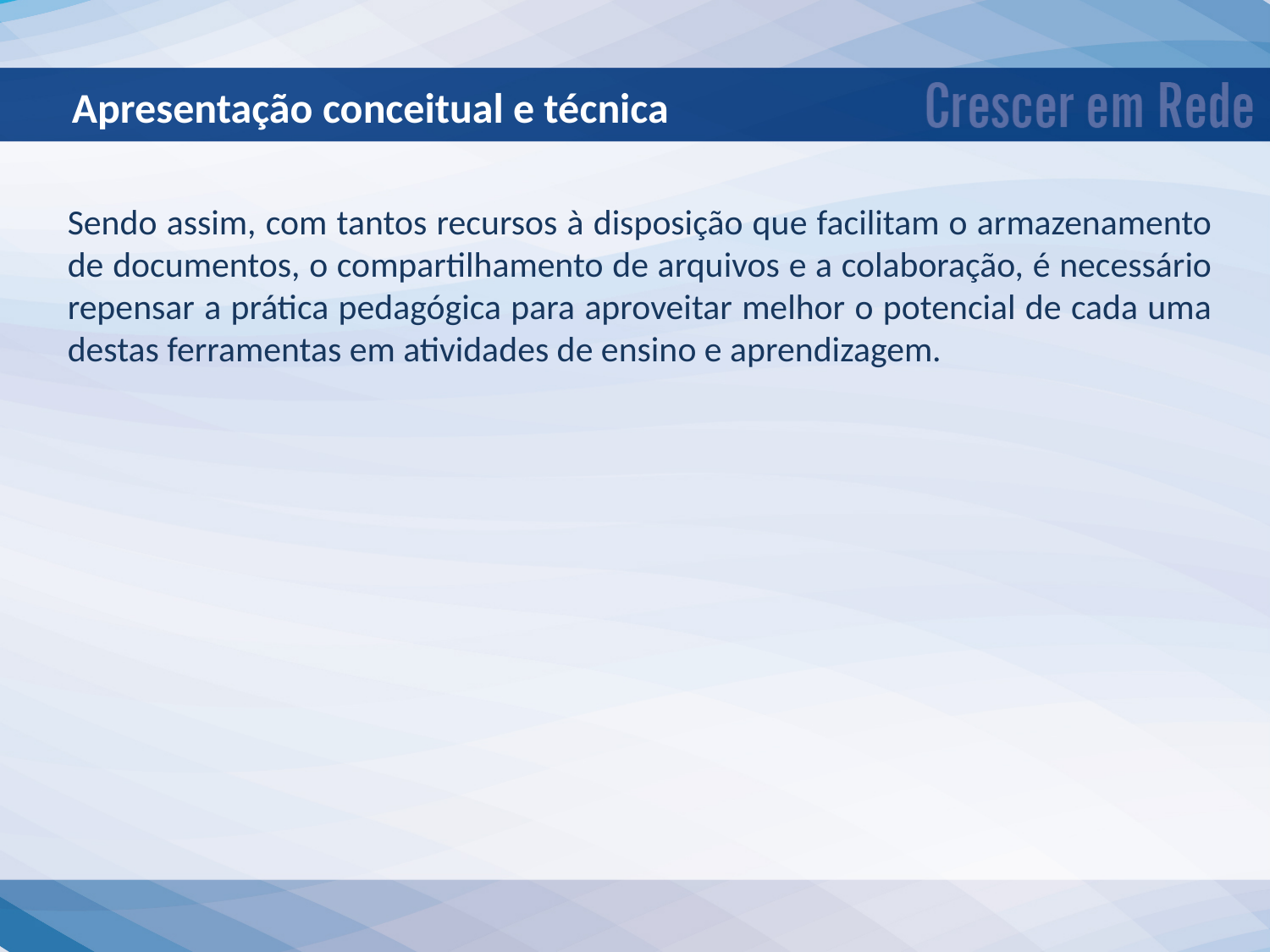

Apresentação conceitual e técnica
Sendo assim, com tantos recursos à disposição que facilitam o armazenamento de documentos, o compartilhamento de arquivos e a colaboração, é necessário repensar a prática pedagógica para aproveitar melhor o potencial de cada uma destas ferramentas em atividades de ensino e aprendizagem.